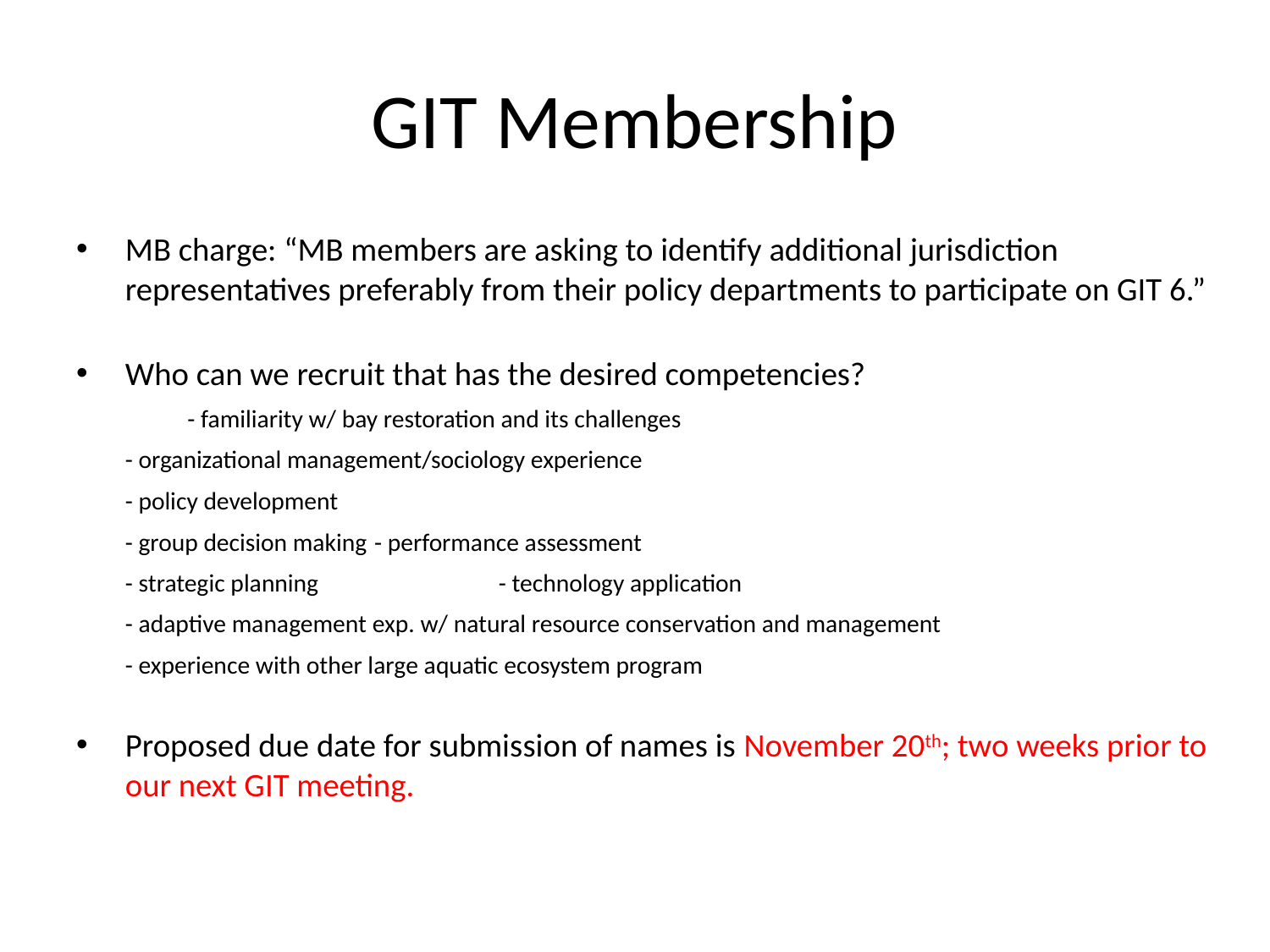

# GIT Membership
MB charge: “MB members are asking to identify additional jurisdiction representatives preferably from their policy departments to participate on GIT 6.”

Who can we recruit that has the desired competencies?
 		- familiarity w/ bay restoration and its challenges
		- organizational management/sociology experience
		- policy development
		- group decision making							- performance assessment
		- strategic planning						                  	- technology application
		- adaptive management exp. w/ natural resource conservation and management
		- experience with other large aquatic ecosystem program

Proposed due date for submission of names is November 20th; two weeks prior to our next GIT meeting.